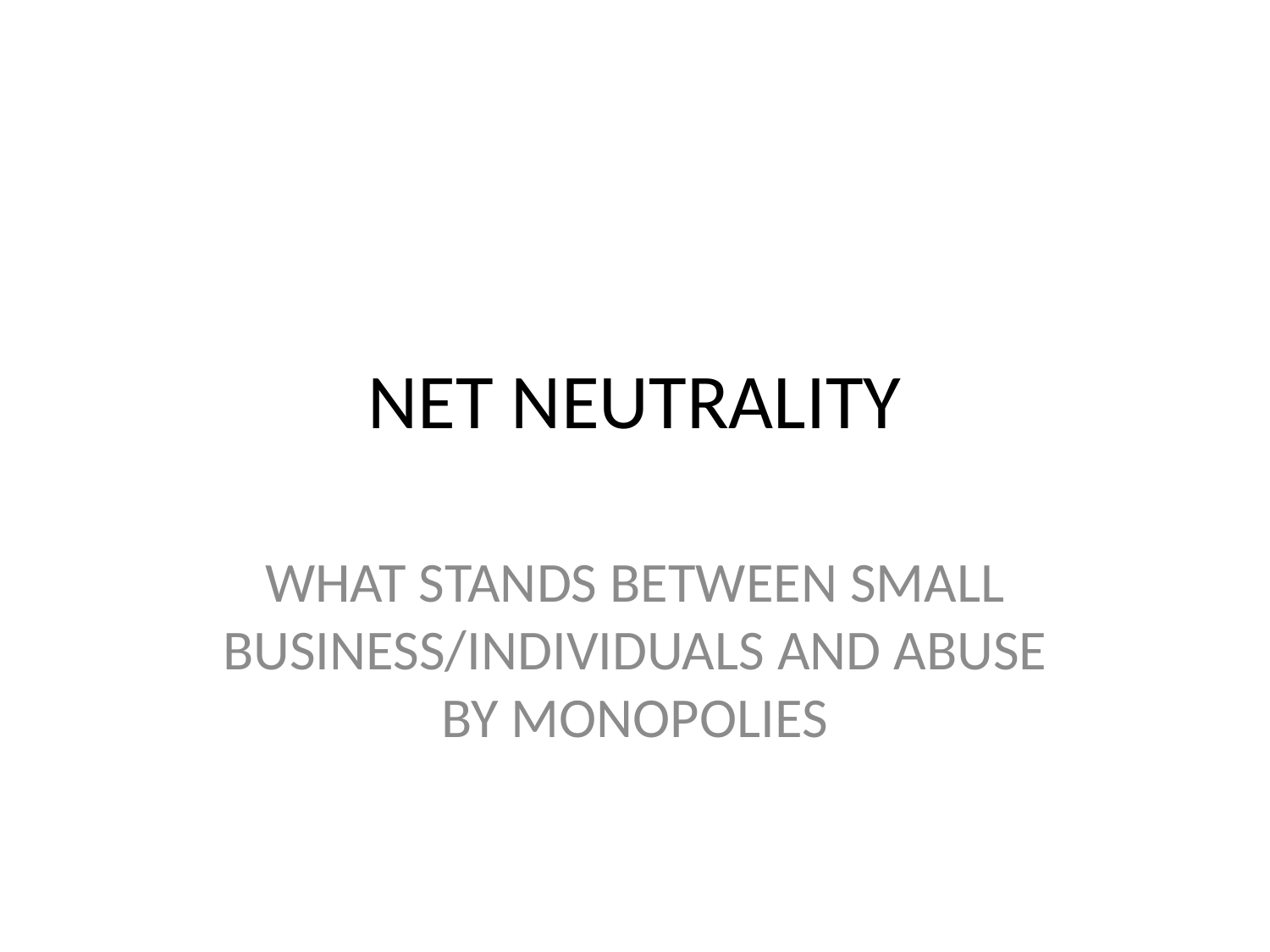

# NET NEUTRALITY
WHAT STANDS BETWEEN SMALL BUSINESS/INDIVIDUALS AND ABUSE BY MONOPOLIES